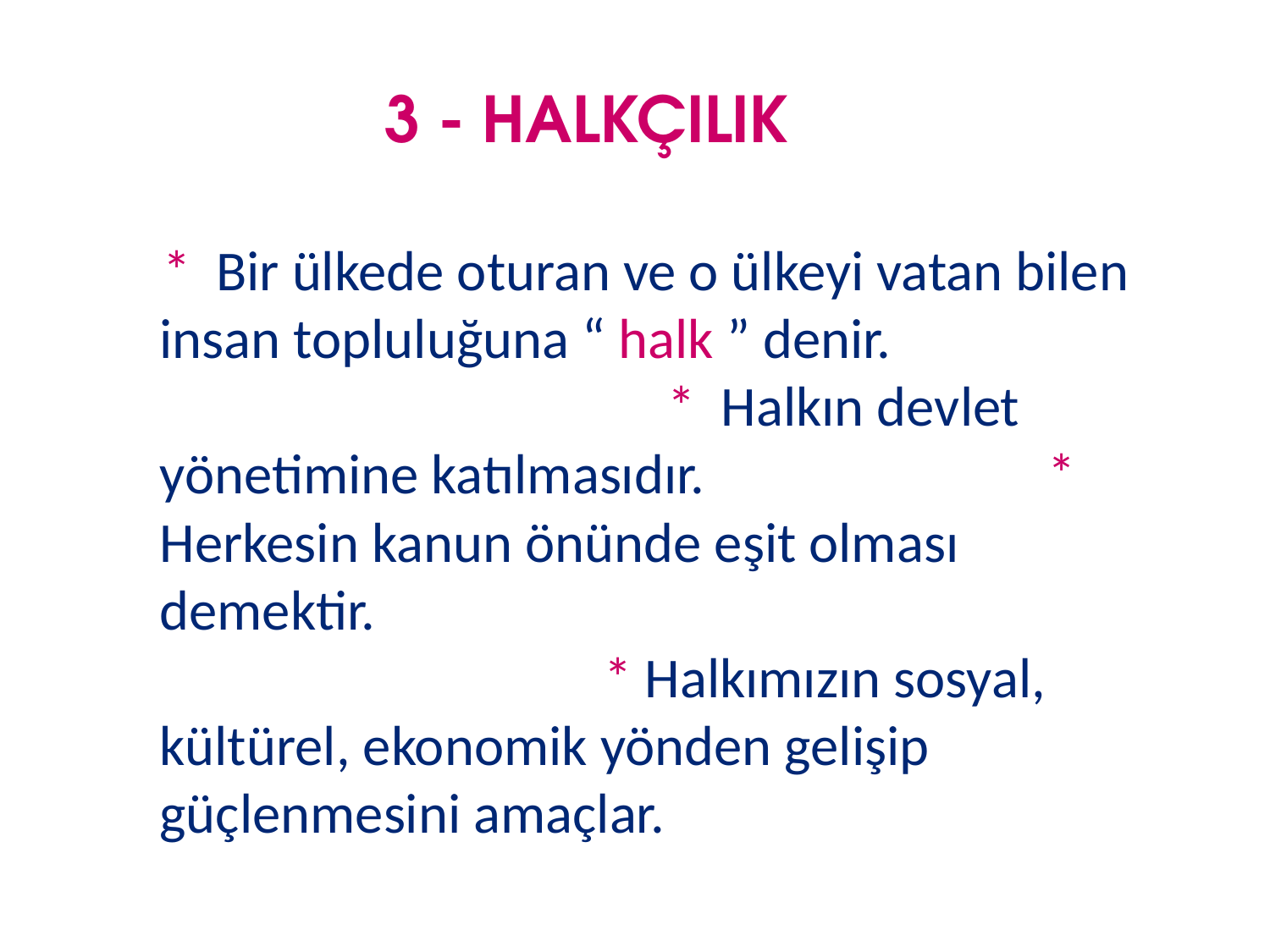

# 3 - HALKÇILIK
    *  Bir ülkede oturan ve o ülkeyi vatan bilen insan topluluğuna “ halk ” denir.                                                             *  Halkın devlet yönetimine katılmasıdır.                           *  Herkesin kanun önünde eşit olması demektir.                                                                                                * Halkımızın sosyal, kültürel, ekonomik yönden gelişip güçlenmesini amaçlar.